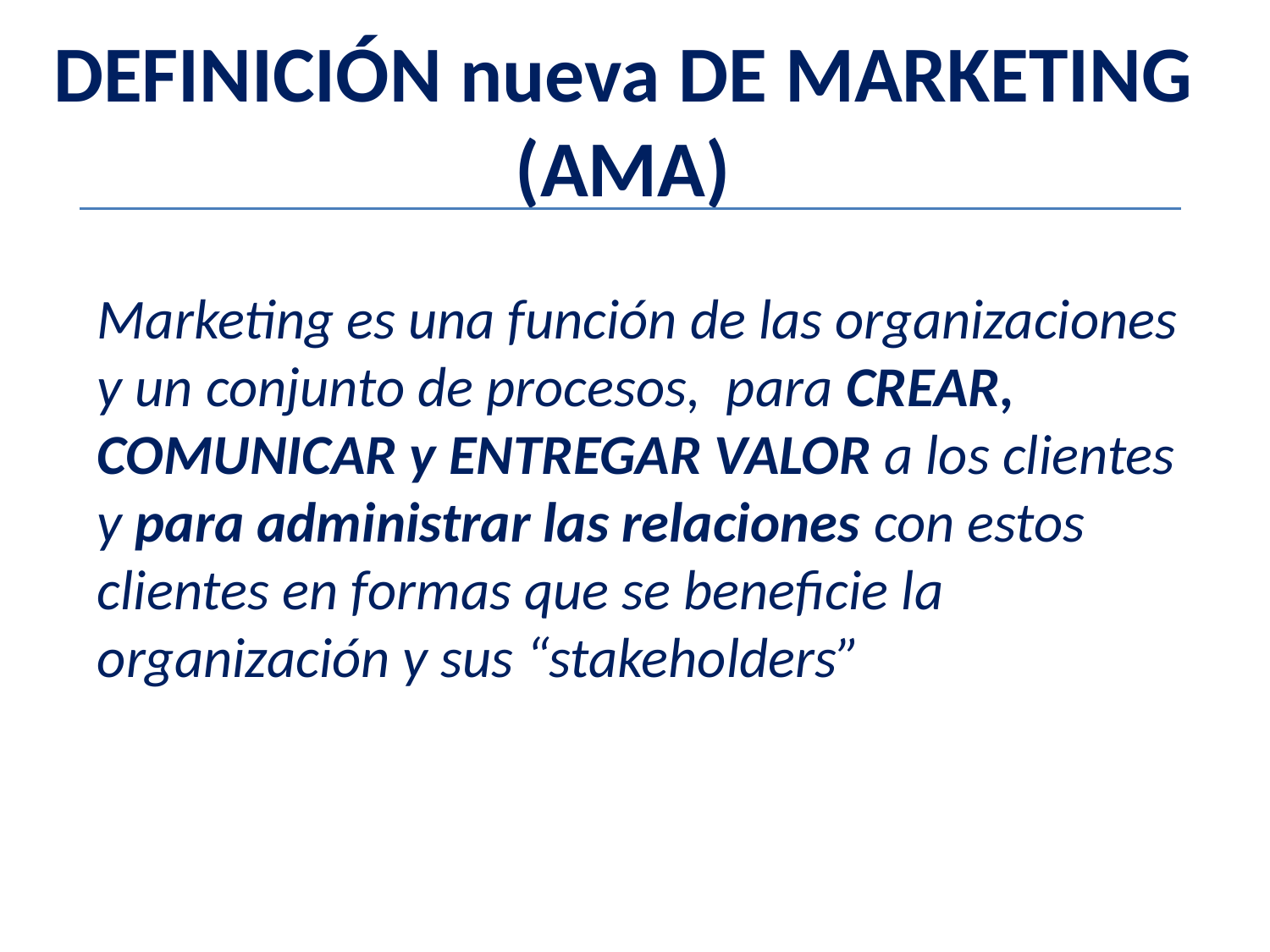

# DEFINICIÓN nueva DE MARKETING (AMA)
Marketing es una función de las organizaciones  y un conjunto de procesos,  para CREAR, COMUNICAR y ENTREGAR VALOR a los clientes y para administrar las relaciones con estos clientes en formas que se beneficie la organización y sus “stakeholders”